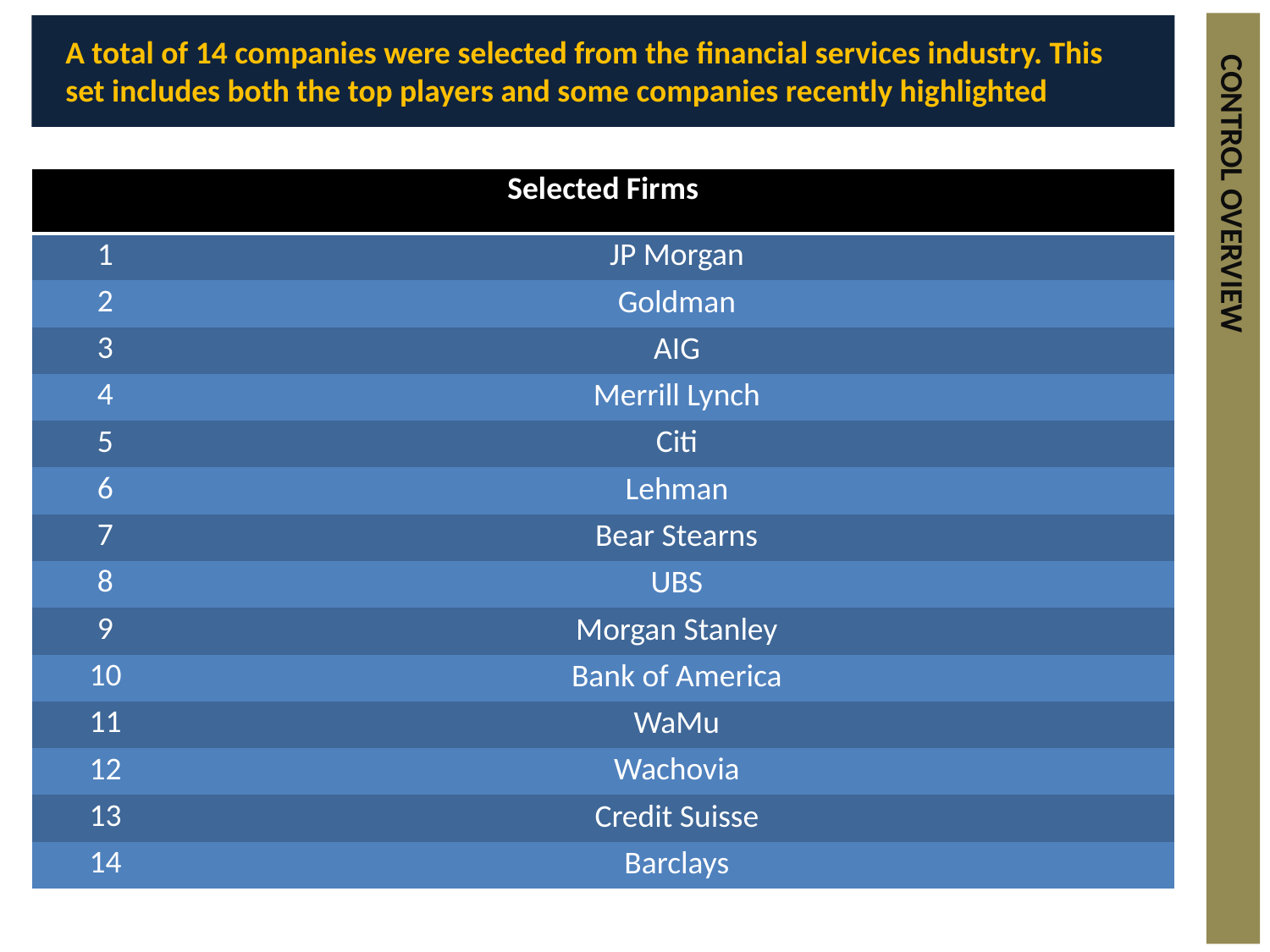

A total of 14 companies were selected from the financial services industry. This set includes both the top players and some companies recently highlighted
| Selected Firms |  |
| --- | --- |
| 1 | JP Morgan |
| 2 | Goldman |
| 3 | AIG |
| 4 | Merrill Lynch |
| 5 | Citi |
| 6 | Lehman |
| 7 | Bear Stearns |
| 8 | UBS |
| 9 | Morgan Stanley |
| 10 | Bank of America |
| 11 | WaMu |
| 12 | Wachovia |
| 13 | Credit Suisse |
| 14 | Barclays |
CONTROL OVERVIEW